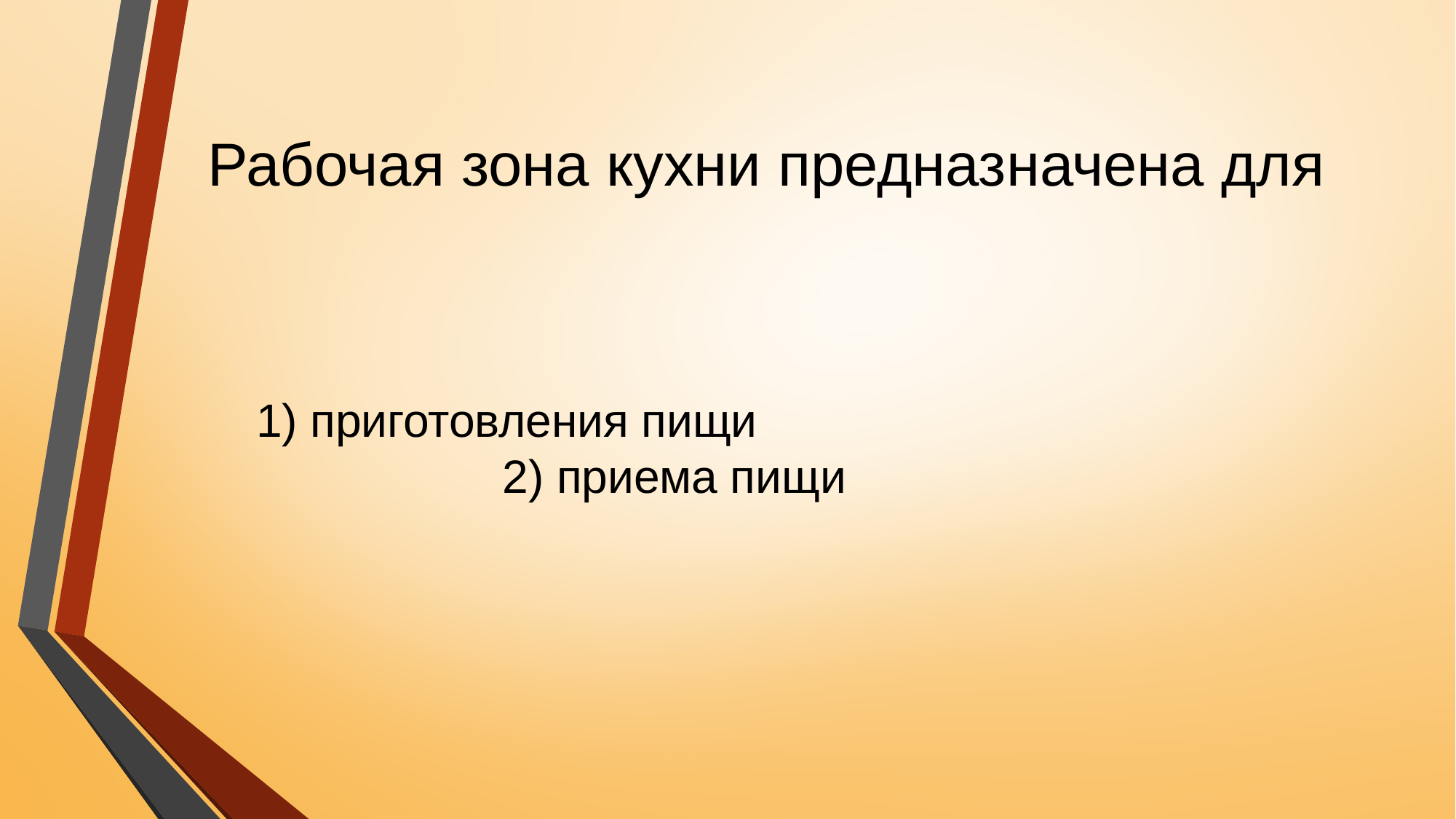

# Рабочая зона кухни предназначена для
1) приготовления пищи                           2) приема пищи